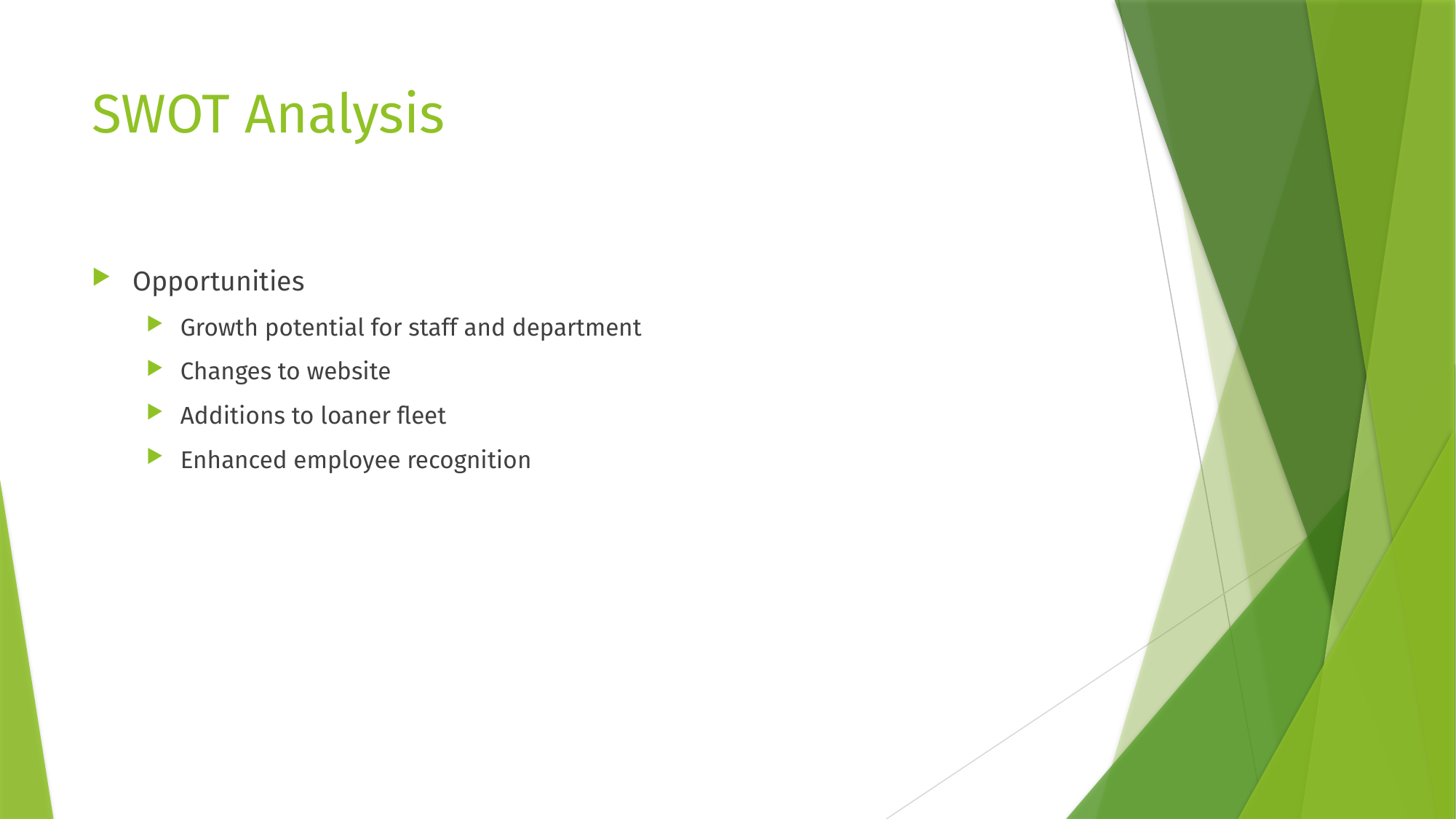

# SWOT Analysis
Opportunities
Growth potential for staff and department
Changes to website
Additions to loaner fleet
Enhanced employee recognition